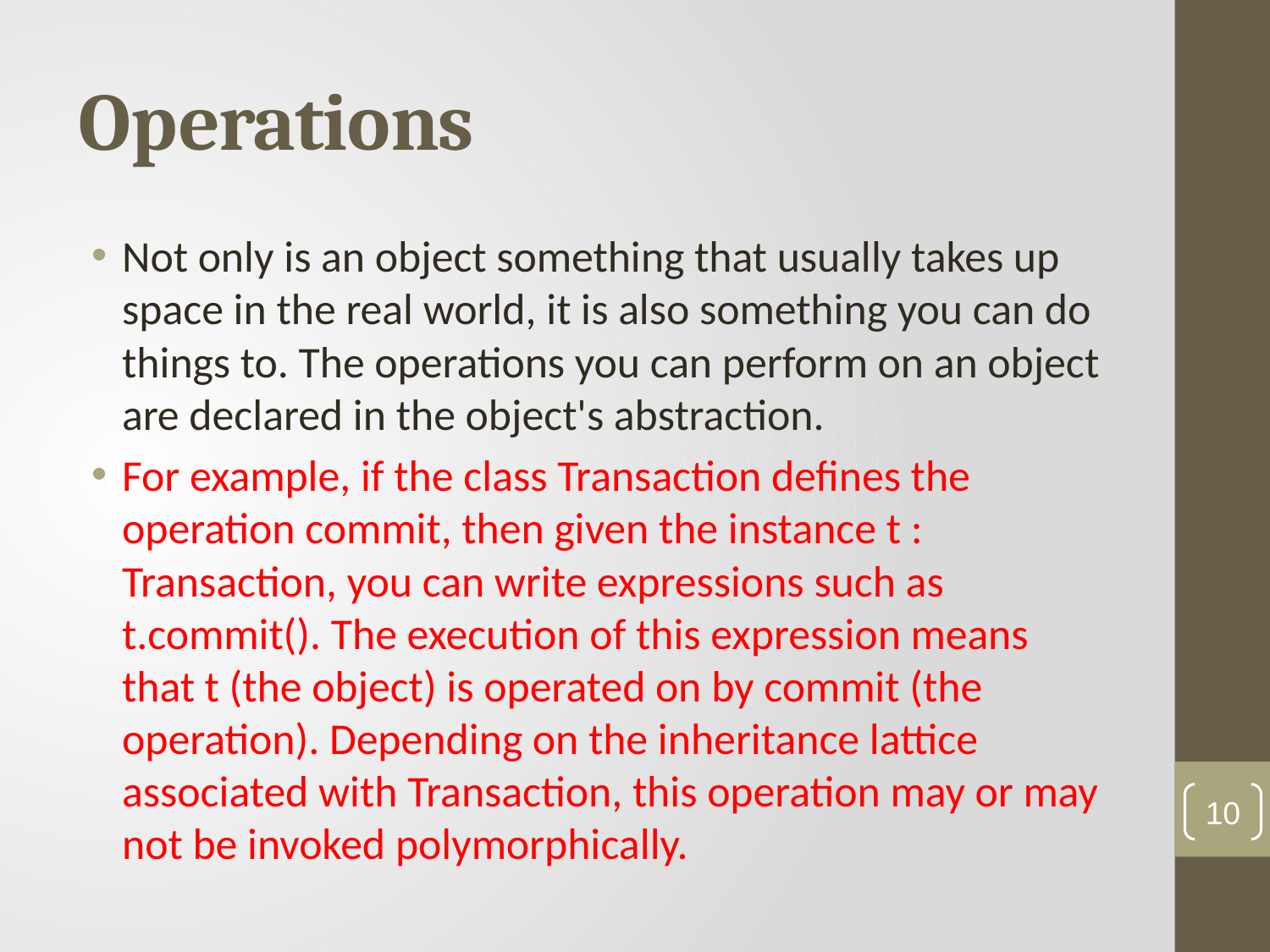

# Operations
Not only is an object something that usually takes up space in the real world, it is also something you can do things to. The operations you can perform on an object are declared in the object's abstraction.
For example, if the class Transaction defines the operation commit, then given the instance t : Transaction, you can write expressions such as t.commit(). The execution of this expression means that t (the object) is operated on by commit (the operation). Depending on the inheritance lattice associated with Transaction, this operation may or may not be invoked polymorphically.
10